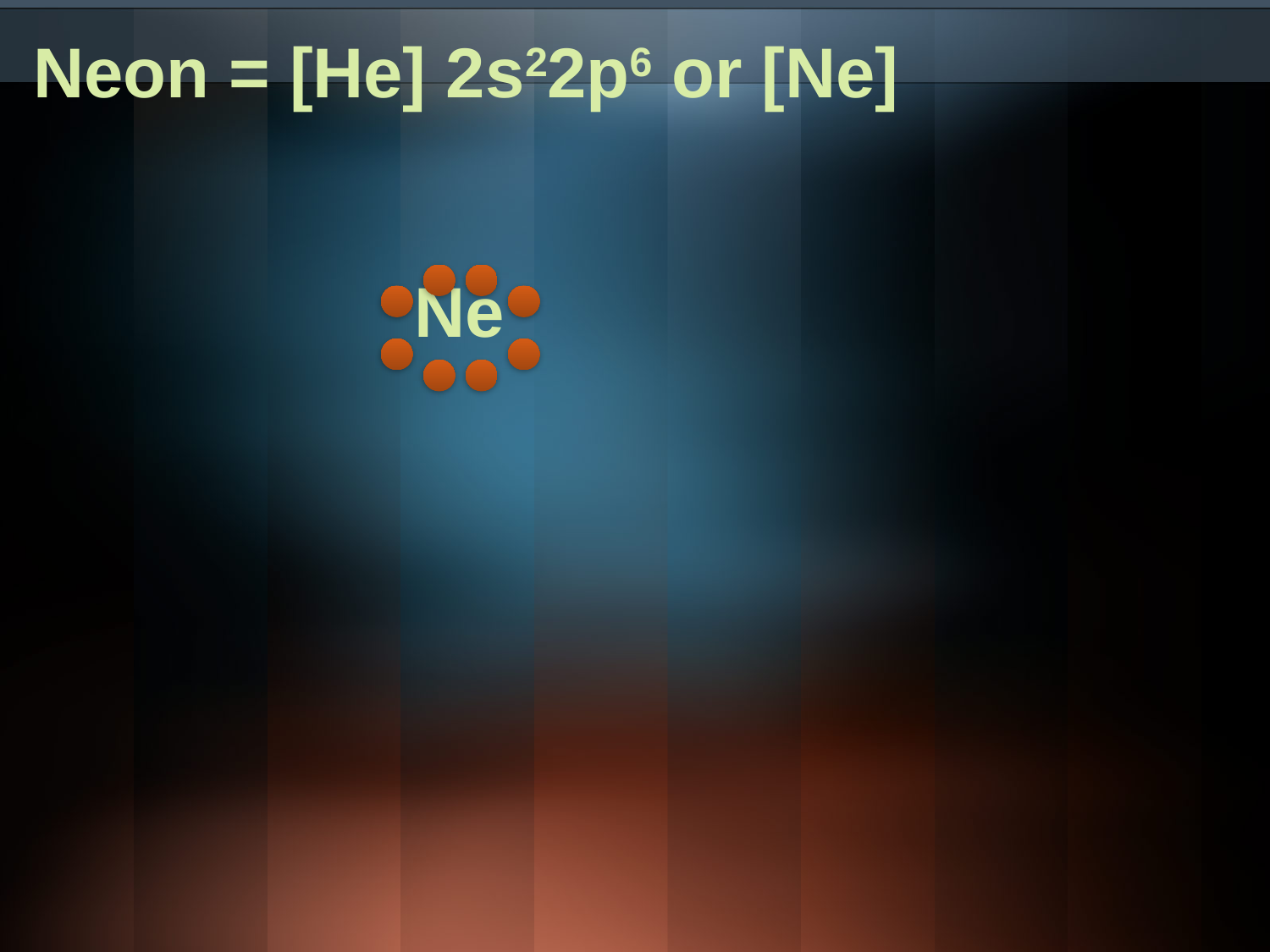

Neon = [He] 2s22p6 or [Ne]

			Ne